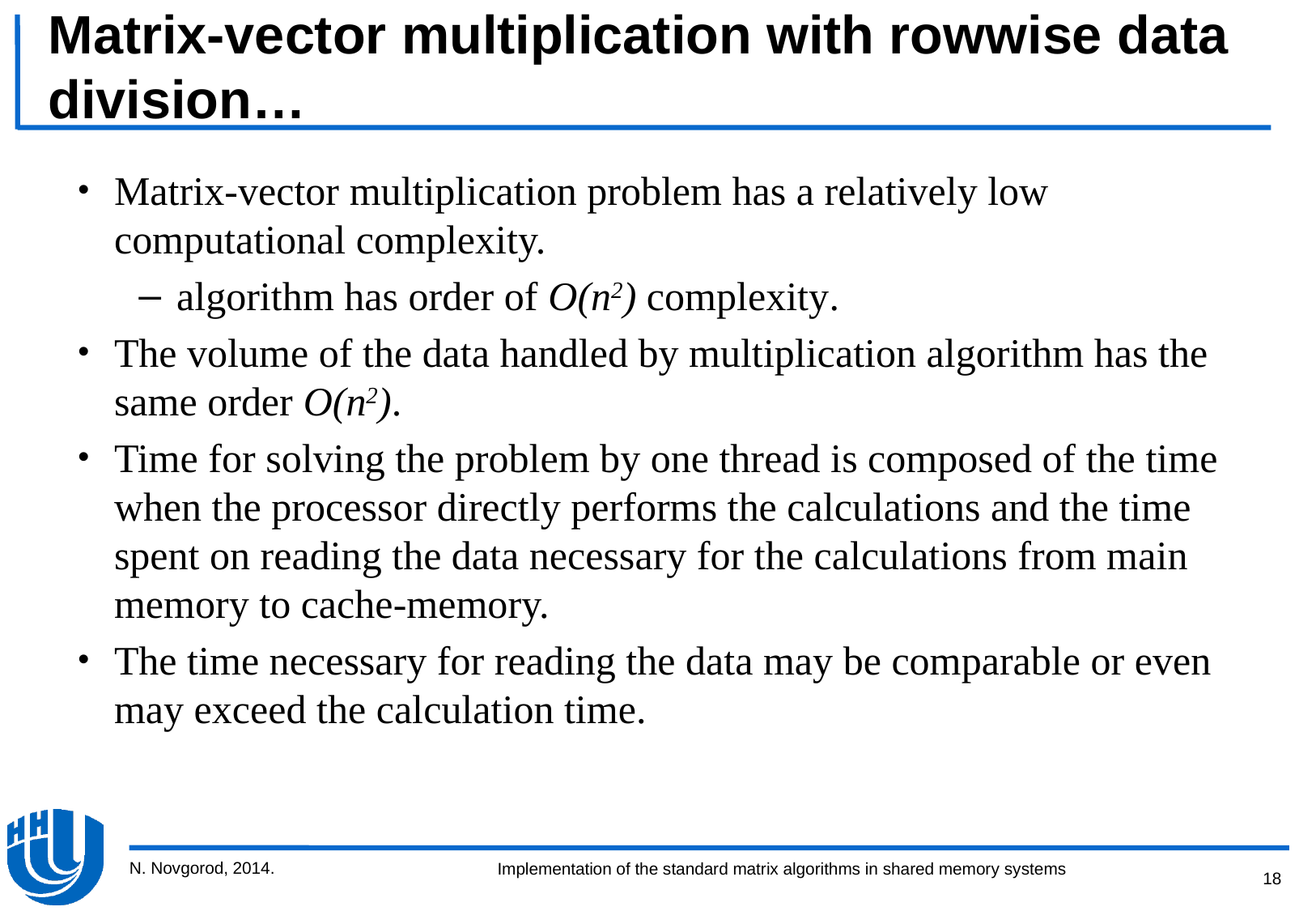

# Matrix-vector multiplication with rowwise data division…
Matrix-vector multiplication problem has a relatively low computational complexity.
algorithm has order of O(n2) complexity.
The volume of the data handled by multiplication algorithm has the same order O(n2).
Time for solving the problem by one thread is composed of the time when the processor directly performs the calculations and the time spent on reading the data necessary for the calculations from main memory to cache-memory.
The time necessary for reading the data may be comparable or even may exceed the calculation time.

N. Novgorod, 2014.
18
Implementation of the standard matrix algorithms in shared memory systems